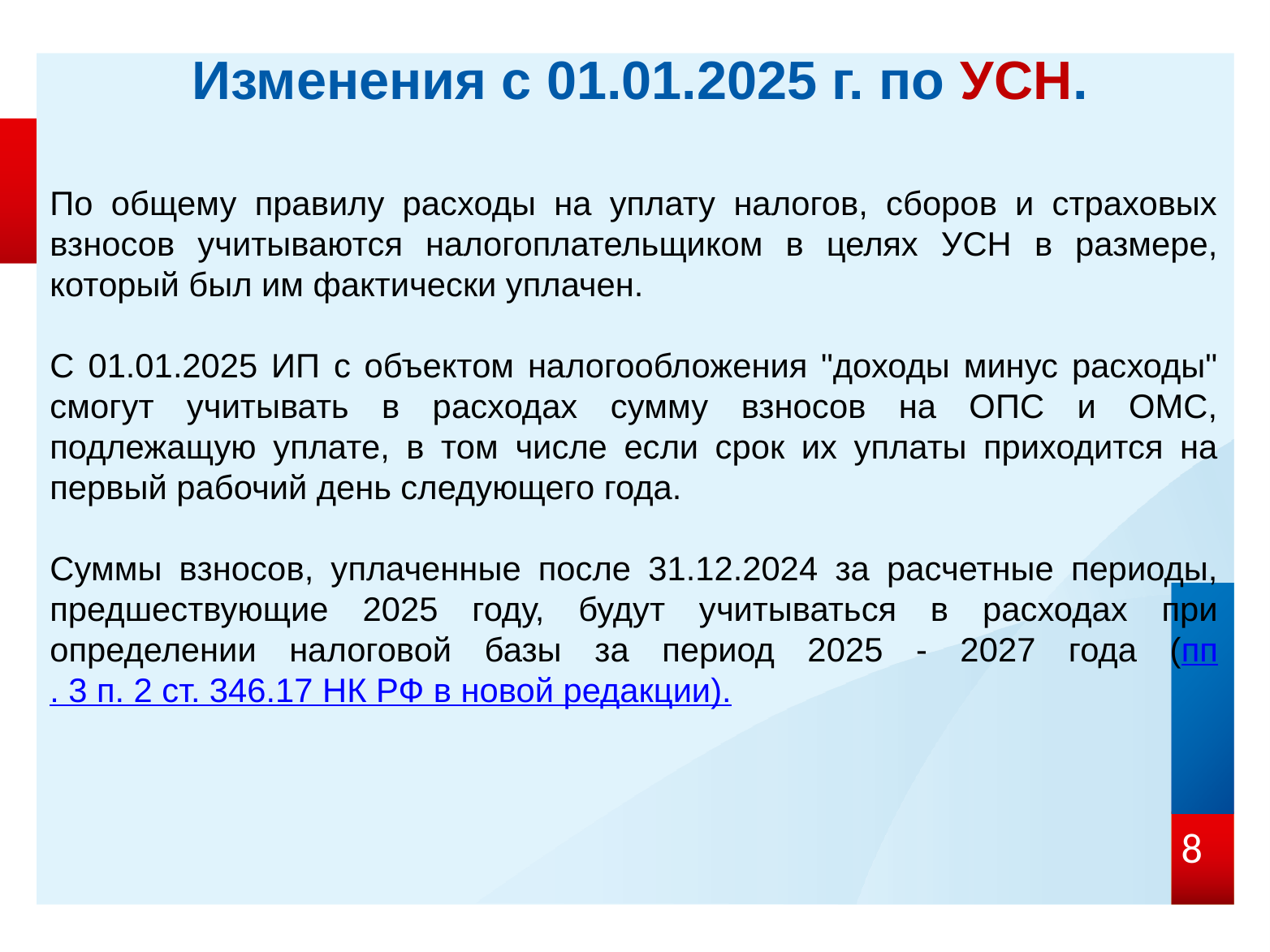

Изменения с 01.01.2025 г. по УСН.
По общему правилу расходы на уплату налогов, сборов и страховых взносов учитываются налогоплательщиком в целях УСН в размере, который был им фактически уплачен.

С 01.01.2025 ИП с объектом налогообложения "доходы минус расходы" смогут учитывать в расходах сумму взносов на ОПС и ОМС, подлежащую уплате, в том числе если срок их уплаты приходится на первый рабочий день следующего года.

Суммы взносов, уплаченные после 31.12.2024 за расчетные периоды, предшествующие 2025 году, будут учитываться в расходах при определении налоговой базы за период 2025 - 2027 года (пп. 3 п. 2 ст. 346.17 НК РФ в новой редакции).

8